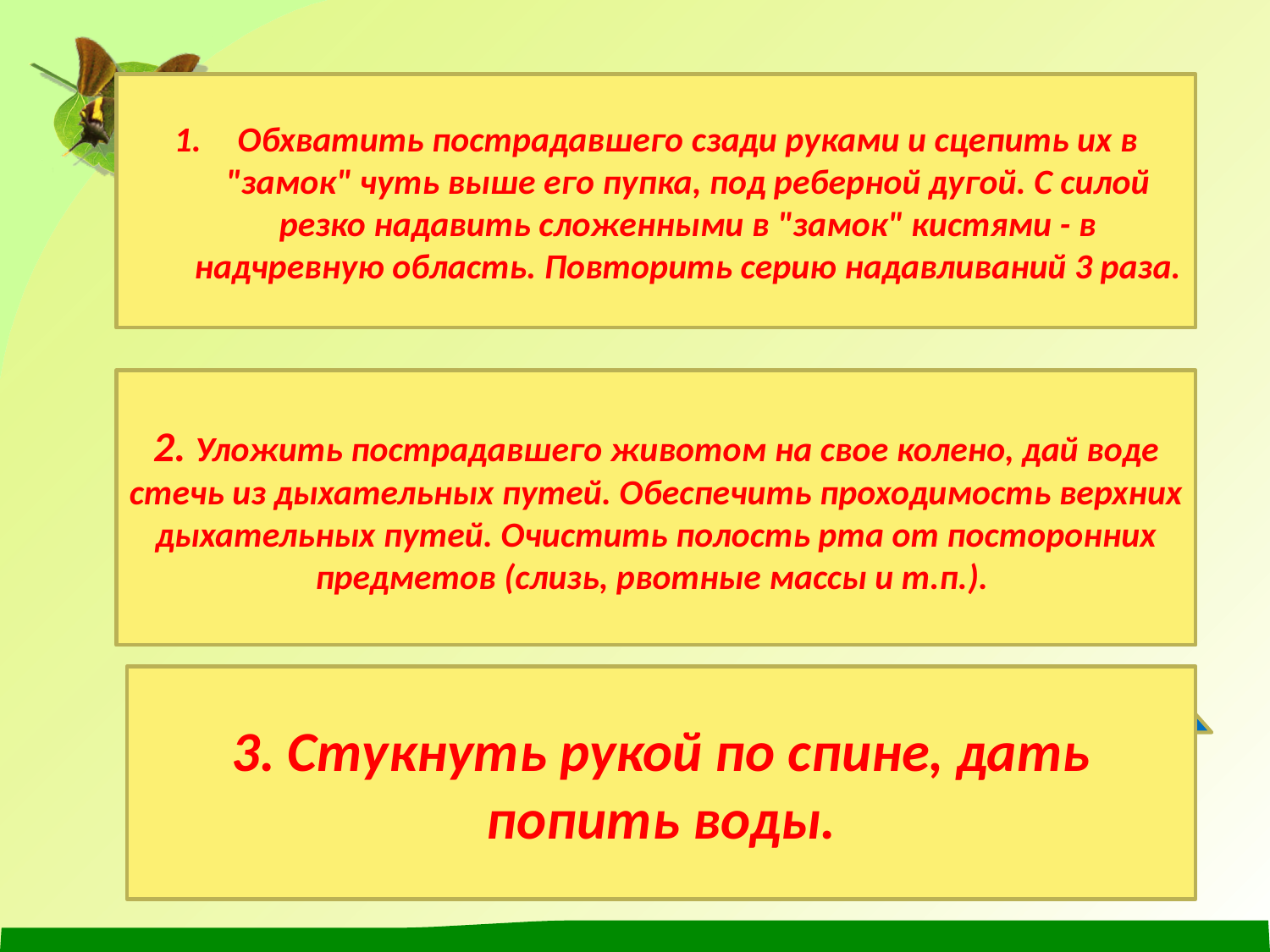

Обхватить пострадавшего сзади руками и сцепить их в "замок" чуть выше его пупка, под реберной дугой. С силой резко надавить сложенными в "замок" кистями - в надчревную область. Повторить серию надавливаний 3 раза.
2. Уложить пострадавшего животом на свое колено, дай воде стечь из дыхательных путей. Обеспечить проходимость верхних дыхательных путей. Очистить полость рта от посторонних предметов (слизь, рвотные массы и т.п.).
3. Стукнуть рукой по спине, дать попить воды.